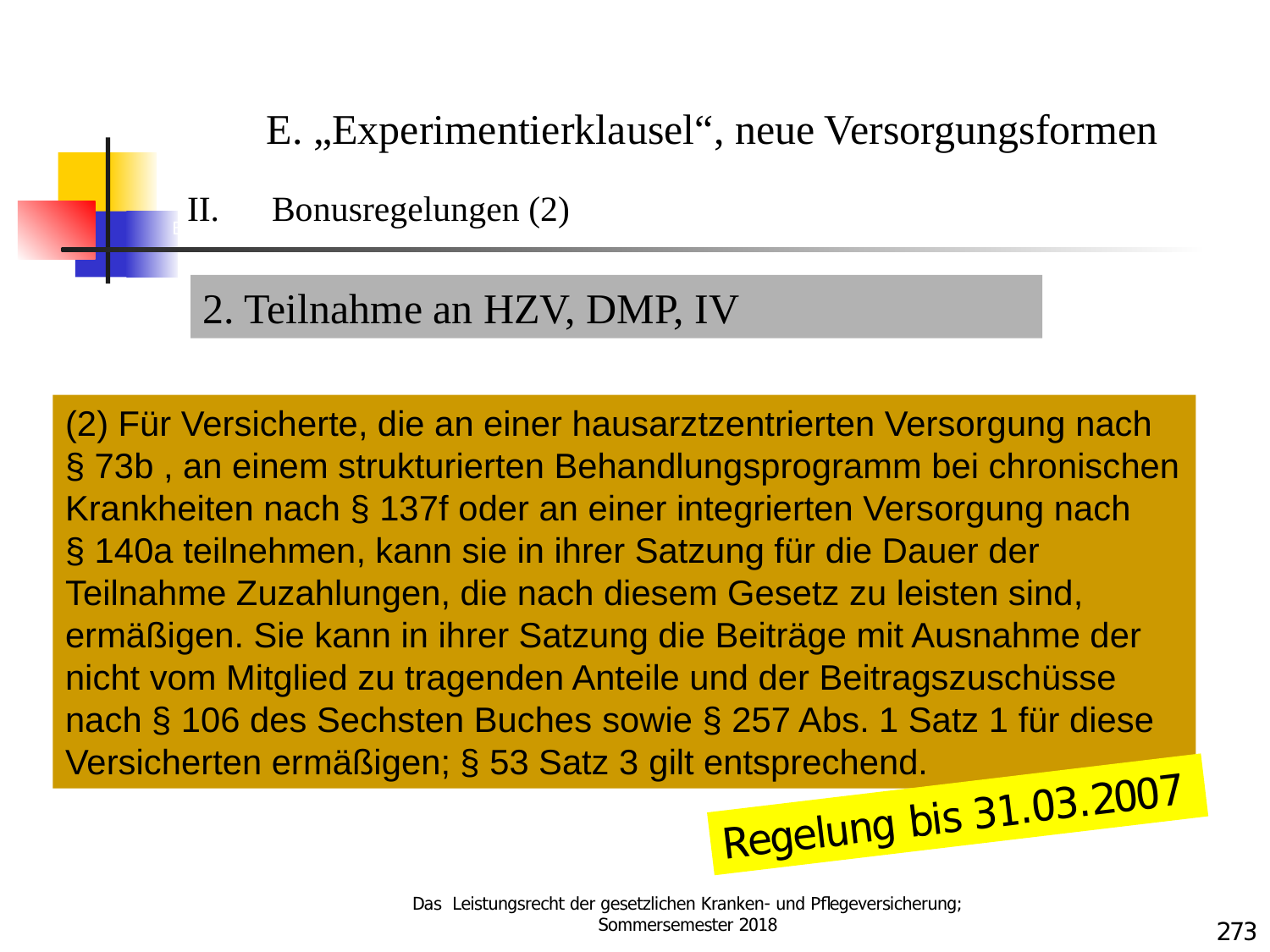

Bonusregelungen 2
E. „Experimentierklausel“, neue Versorgungsformen

Bonusregelungen (2)
2. Teilnahme an HZV, DMP, IV
(2) Für Versicherte, die an einer hausarztzentrierten Versorgung nach § 73b , an einem strukturierten Behandlungsprogramm bei chronischen Krankheiten nach § 137f oder an einer integrierten Versorgung nach § 140a teilnehmen, kann sie in ihrer Satzung für die Dauer der Teilnahme Zuzahlungen, die nach diesem Gesetz zu leisten sind, ermäßigen. Sie kann in ihrer Satzung die Beiträge mit Ausnahme der nicht vom Mitglied zu tragenden Anteile und der Beitragszuschüsse nach § 106 des Sechsten Buches sowie § 257 Abs. 1 Satz 1 für diese Versicherten ermäßigen; § 53 Satz 3 gilt entsprechend.
Krankheit
Regelung bis 31.03.2007
Das  Leistungsrecht der gesetzlichen Kranken- und Pflegeversicherung; Sommersemester 2018
273